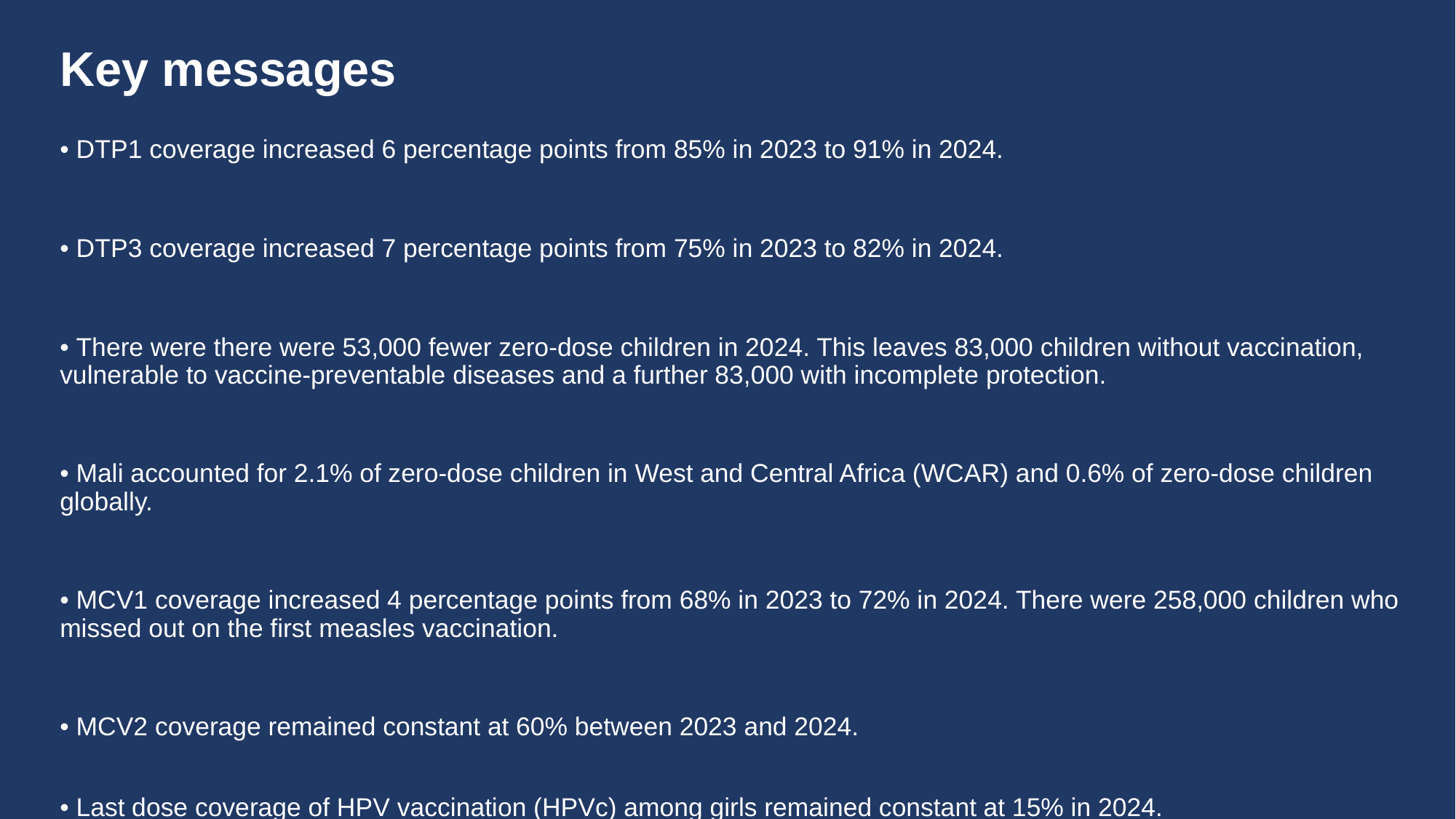

# Key messages
• DTP1 coverage increased 6 percentage points from 85% in 2023 to 91% in 2024.

• DTP3 coverage increased 7 percentage points from 75% in 2023 to 82% in 2024.

• There were there were 53,000 fewer zero-dose children in 2024. This leaves 83,000 children without vaccination, vulnerable to vaccine-preventable diseases and a further 83,000 with incomplete protection.

• Mali accounted for 2.1% of zero-dose children in West and Central Africa (WCAR) and 0.6% of zero-dose children globally.

• MCV1 coverage increased 4 percentage points from 68% in 2023 to 72% in 2024. There were 258,000 children who missed out on the first measles vaccination.

• MCV2 coverage remained constant at 60% between 2023 and 2024.

• Last dose coverage of HPV vaccination (HPVc) among girls remained constant at 15% in 2024.